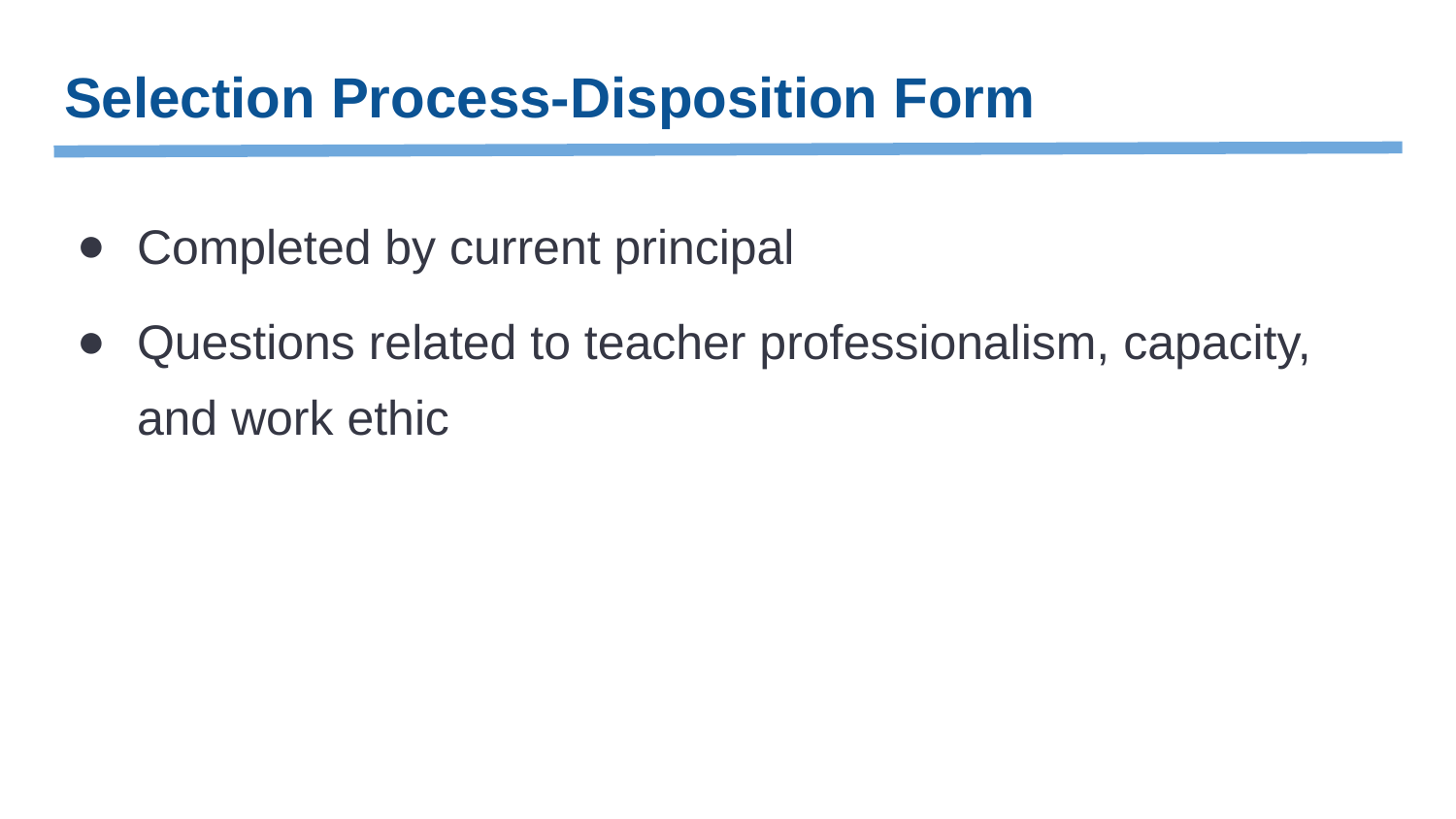

# Selection Process-Disposition Form
Completed by current principal
Questions related to teacher professionalism, capacity, and work ethic